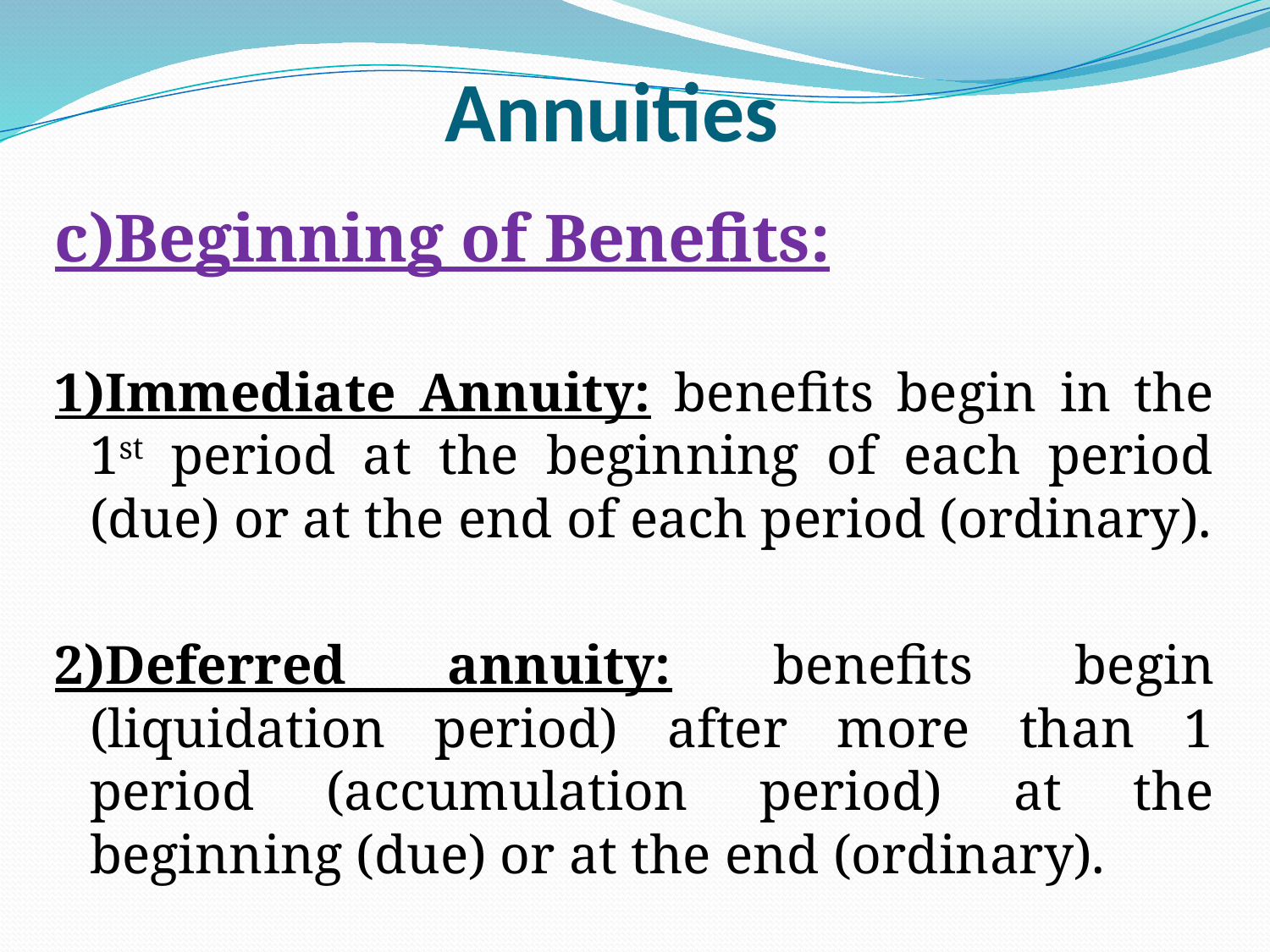

# Annuities
c)Beginning of Benefits:

1)Immediate Annuity: benefits begin in the 1st period at the beginning of each period (due) or at the end of each period (ordinary).

2)Deferred annuity: benefits begin (liquidation period) after more than 1 period (accumulation period) at the beginning (due) or at the end (ordinary).